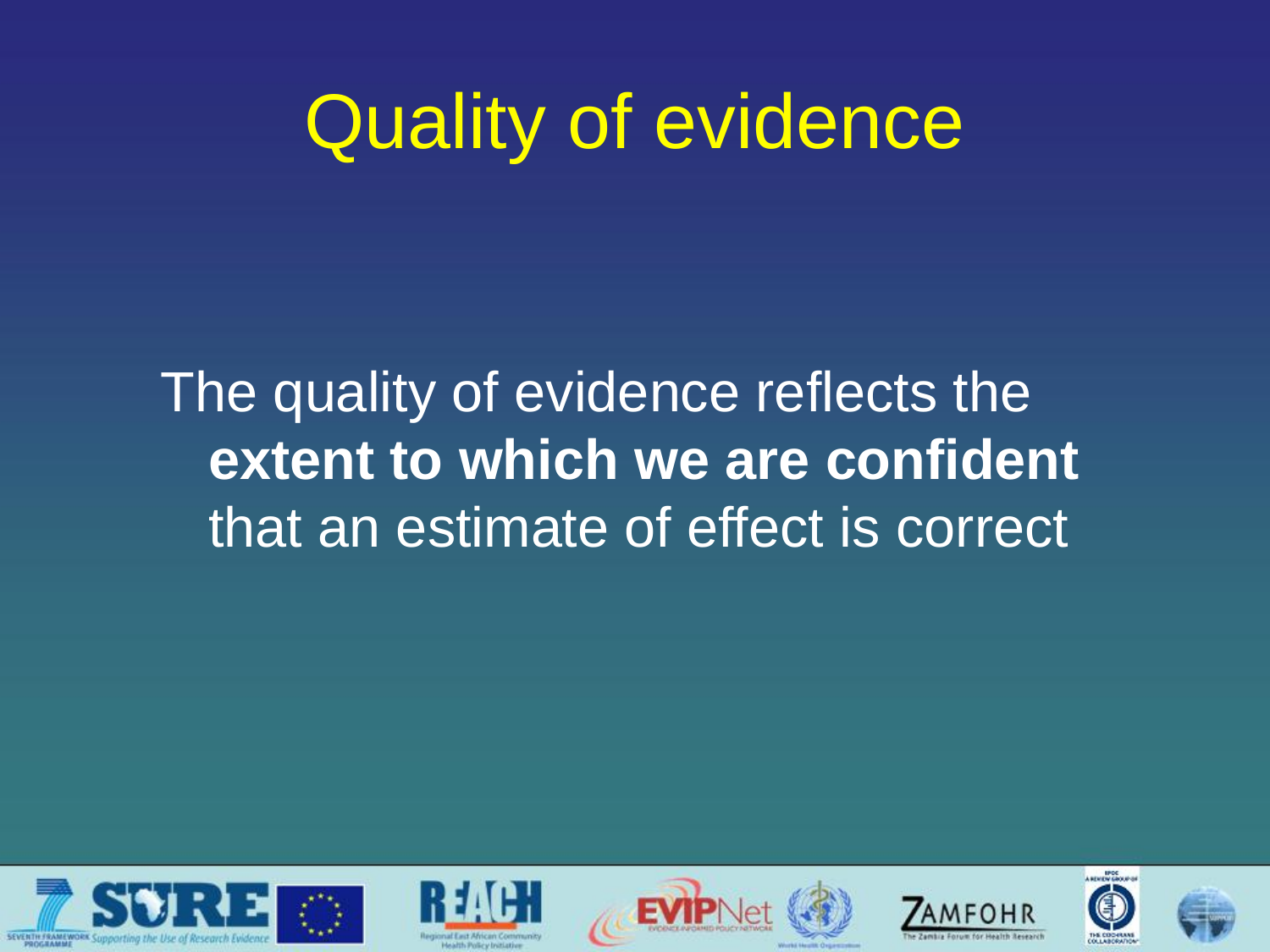

# Quality of evidence
The quality of evidence reflects the extent to which we are confident that an estimate of effect is correct